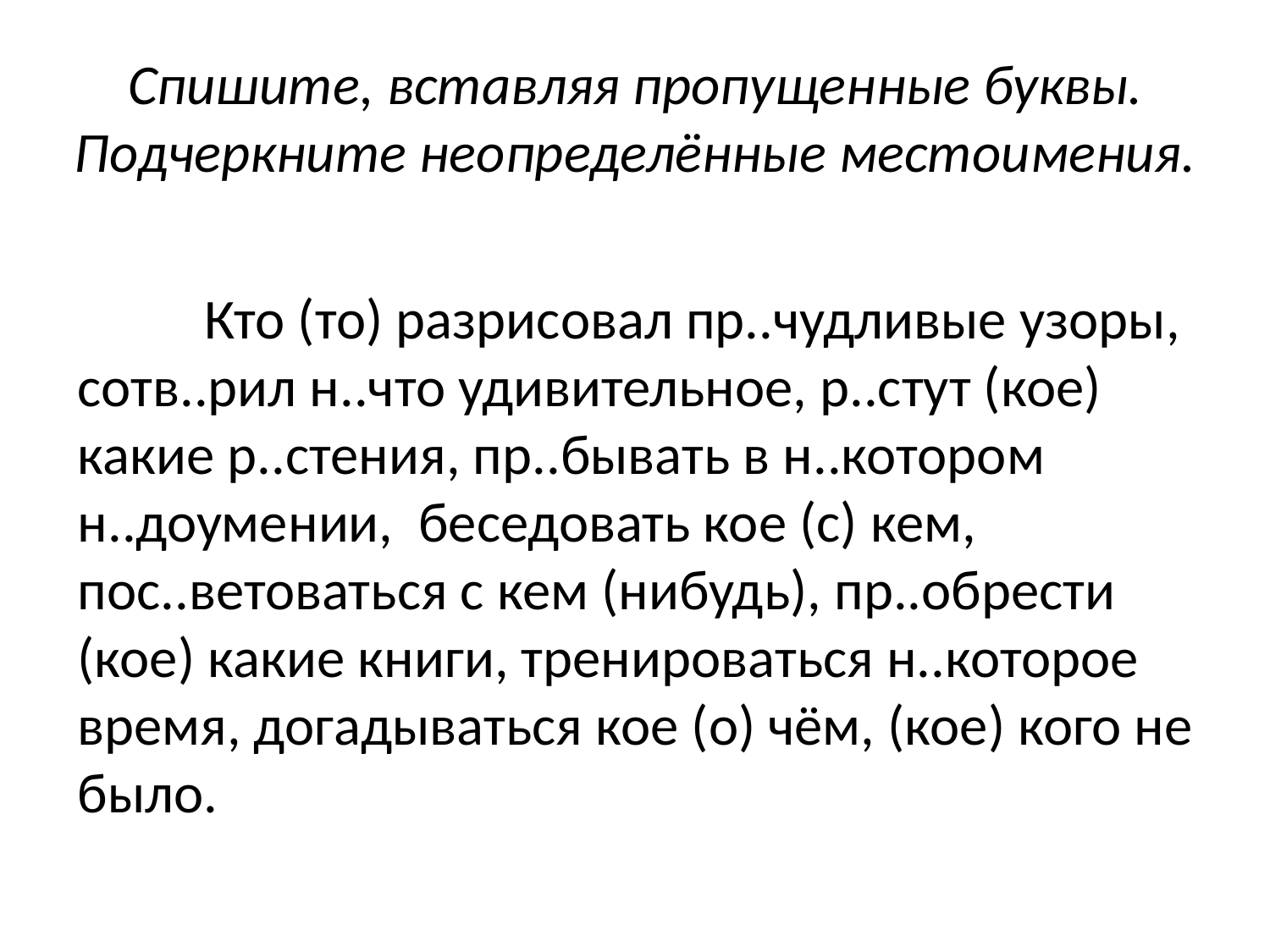

# Спишите, вставляя пропущенные буквы. Подчеркните неопределённые местоимения.
	Кто (то) разрисовал пр..чудливые узоры, сотв..рил н..что удивительное, р..стут (кое) какие р..стения, пр..бывать в н..котором н..доумении,  беседовать кое (с) кем, пос..ветоваться с кем (нибудь), пр..обрести (кое) какие книги, тренироваться н..которое время, догадываться кое (о) чём, (кое) кого не было.